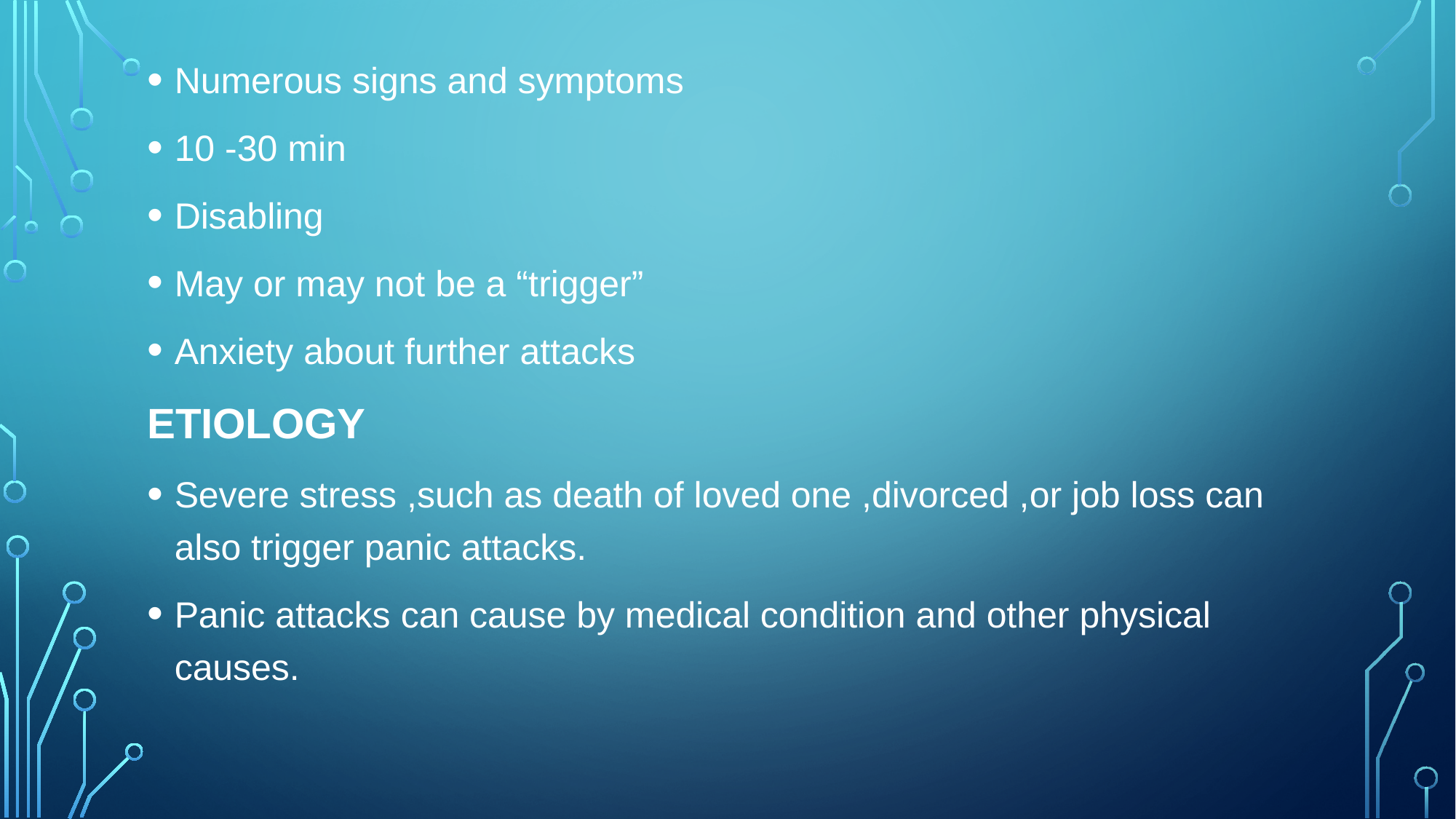

Numerous signs and symptoms
10 -30 min
Disabling
May or may not be a “trigger”
Anxiety about further attacks
ETIOLOGY
Severe stress ,such as death of loved one ,divorced ,or job loss can also trigger panic attacks.
Panic attacks can cause by medical condition and other physical causes.